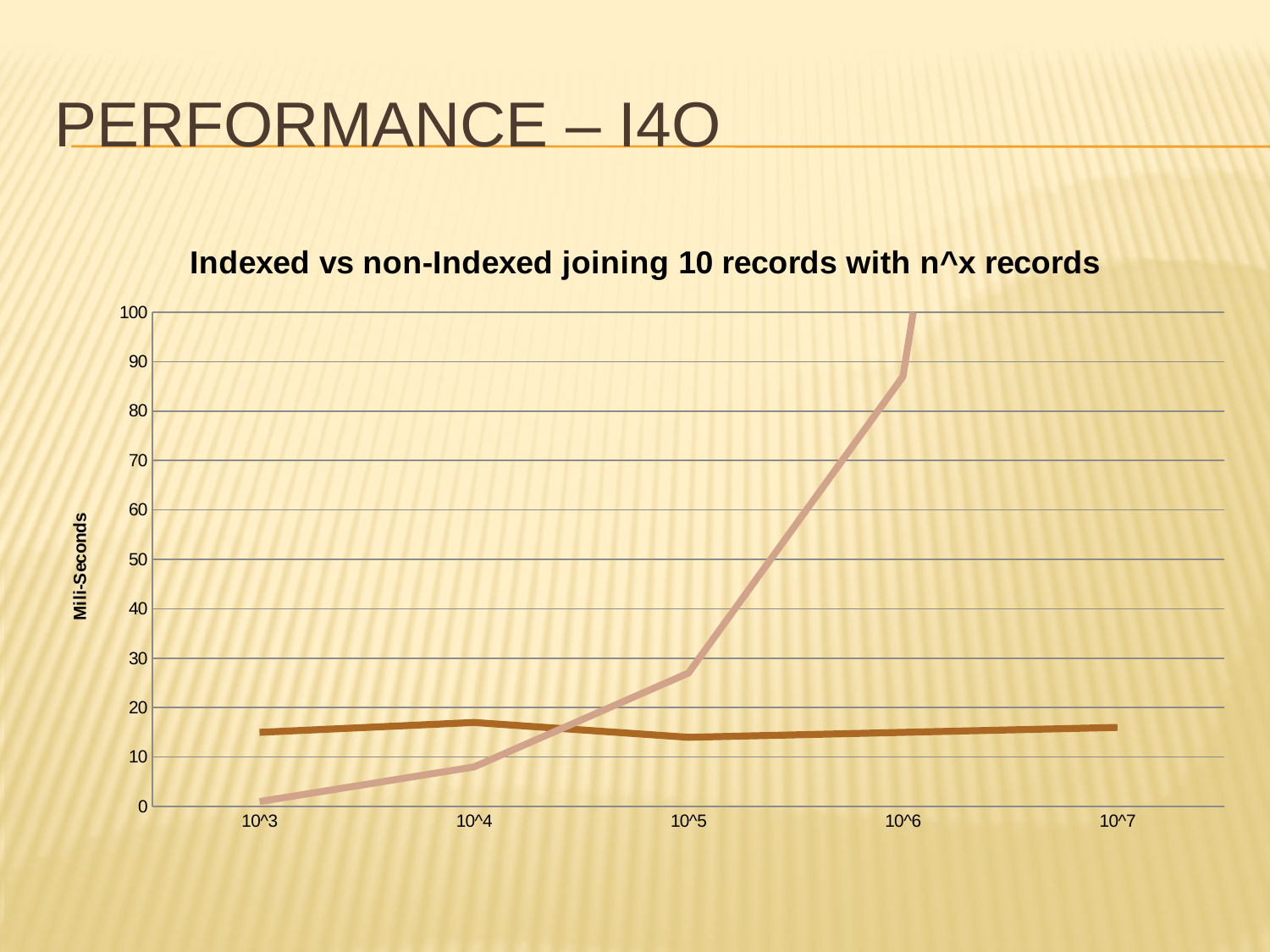

# Performance – I4O

### Chart: Indexed vs non-Indexed joining 10 records with n^x records

| Category | Indexed | NonIndexed |
|---|---|---|
| 10^3 | 15.0 | 1.0 |
| 10^4 | 17.0 | 8.0 |
| 10^5 | 14.0 | 27.0 |
| 10^6 | 15.0 | 87.0 |
| 10^7 | 16.0 | 357.0 |